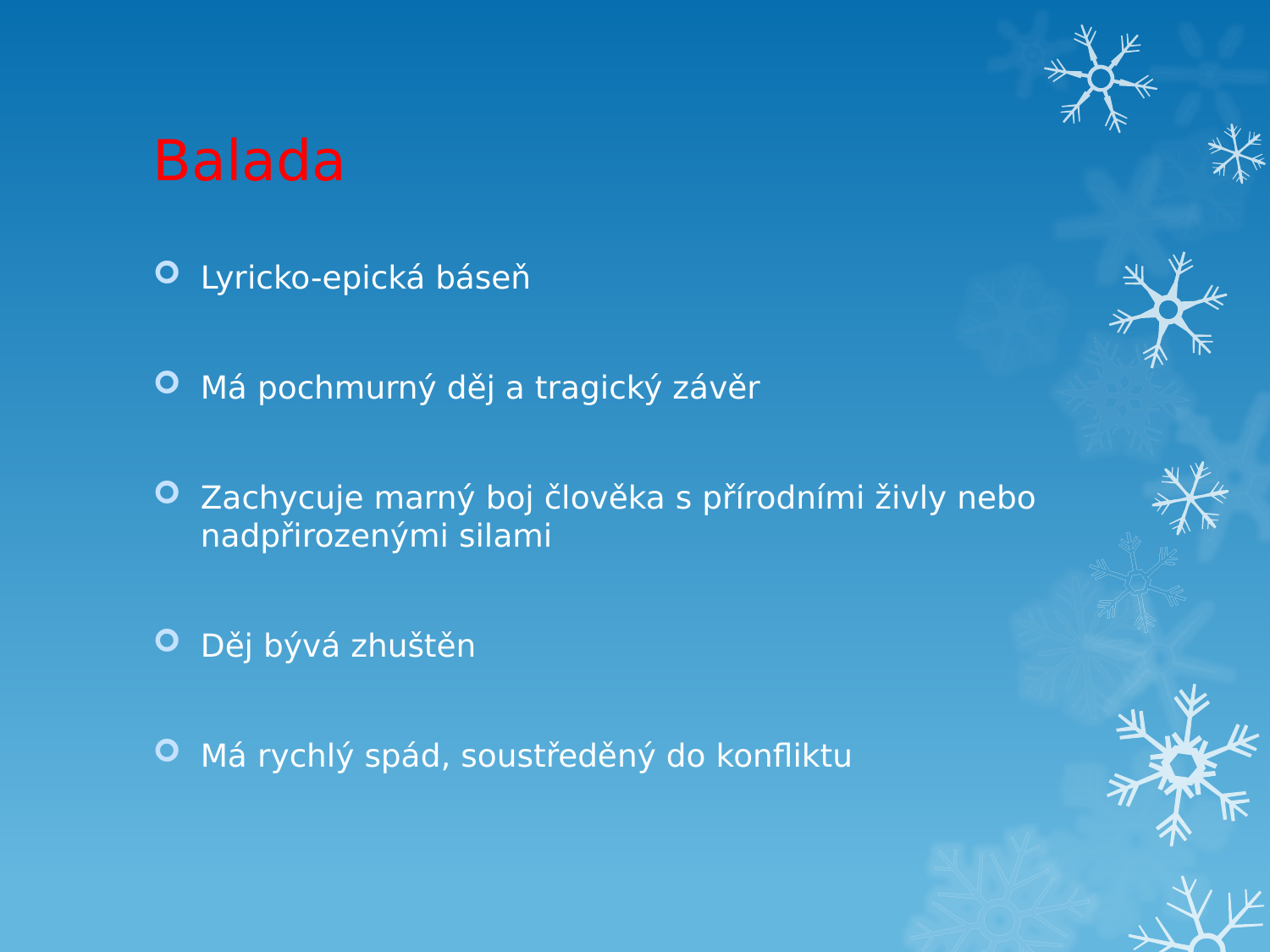

# Balada
Lyricko-epická báseň

Má pochmurný děj a tragický závěr

Zachycuje marný boj člověka s přírodními živly nebo nadpřirozenými silami

Děj bývá zhuštěn

Má rychlý spád, soustředěný do konfliktu